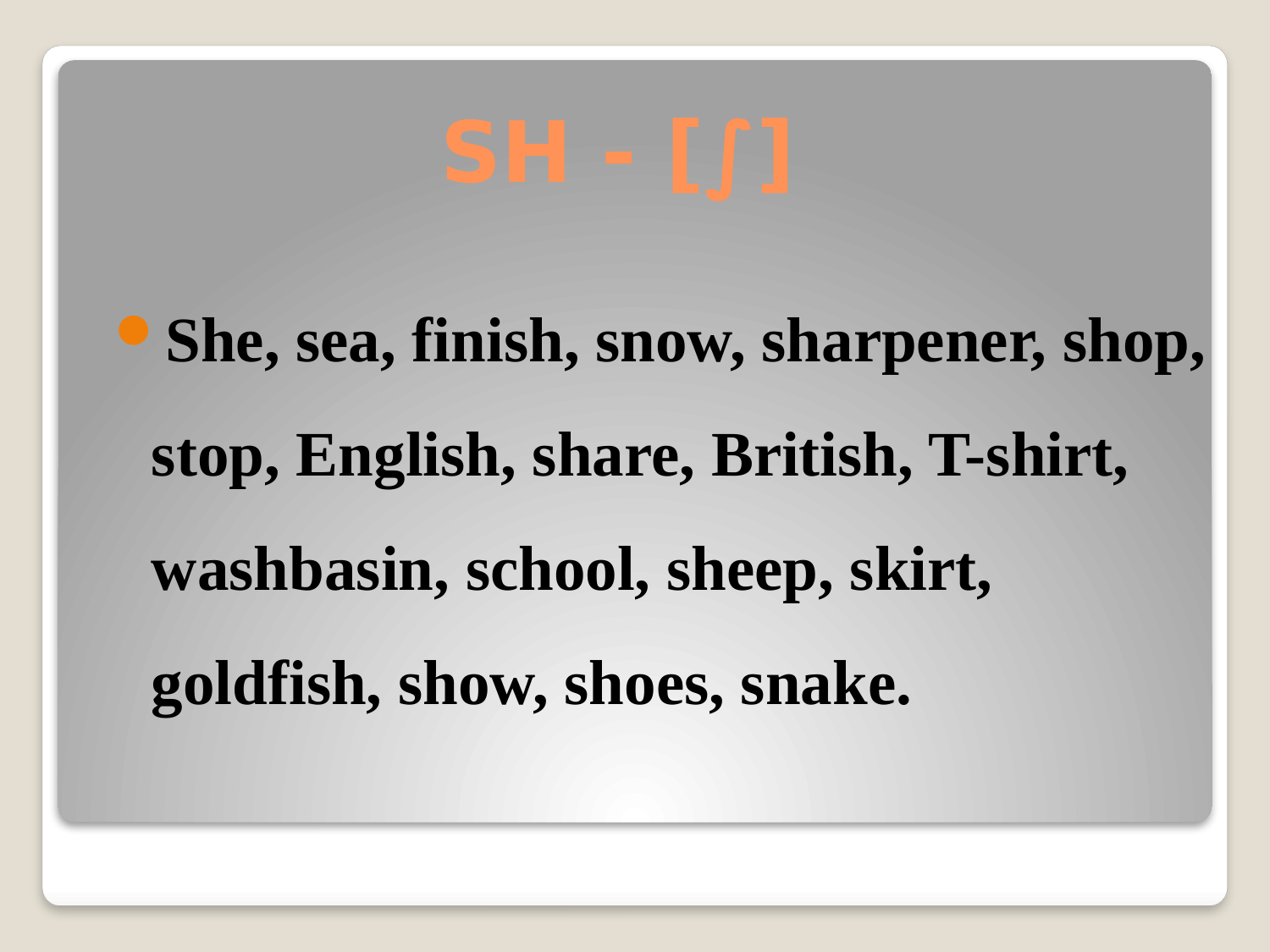

# SH - [∫]
She, sea, finish, snow, sharpener, shop, stop, English, share, British, T-shirt, washbasin, school, sheep, skirt, goldfish, show, shoes, snake.